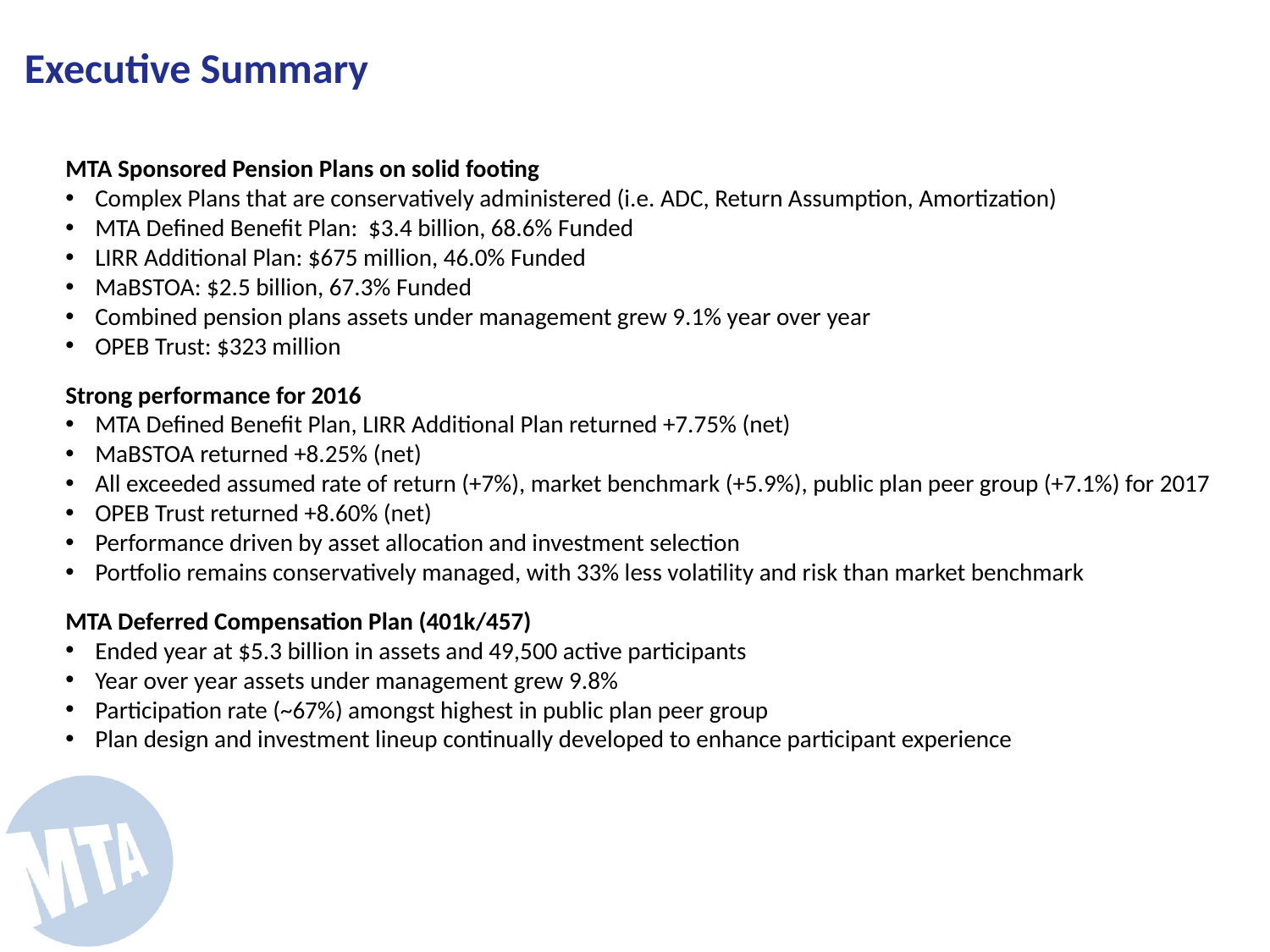

Executive Summary
MTA Sponsored Pension Plans on solid footing
Complex Plans that are conservatively administered (i.e. ADC, Return Assumption, Amortization)
MTA Defined Benefit Plan:  $3.4 billion, 68.6% Funded
LIRR Additional Plan: $675 million, 46.0% Funded
MaBSTOA: $2.5 billion, 67.3% Funded
Combined pension plans assets under management grew 9.1% year over year
OPEB Trust: $323 million

Strong performance for 2016
MTA Defined Benefit Plan, LIRR Additional Plan returned +7.75% (net)
MaBSTOA returned +8.25% (net)
All exceeded assumed rate of return (+7%), market benchmark (+5.9%), public plan peer group (+7.1%) for 2017
OPEB Trust returned +8.60% (net)
Performance driven by asset allocation and investment selection
Portfolio remains conservatively managed, with 33% less volatility and risk than market benchmark

MTA Deferred Compensation Plan (401k/457)
Ended year at $5.3 billion in assets and 49,500 active participants
Year over year assets under management grew 9.8%
Participation rate (~67%) amongst highest in public plan peer group
Plan design and investment lineup continually developed to enhance participant experience